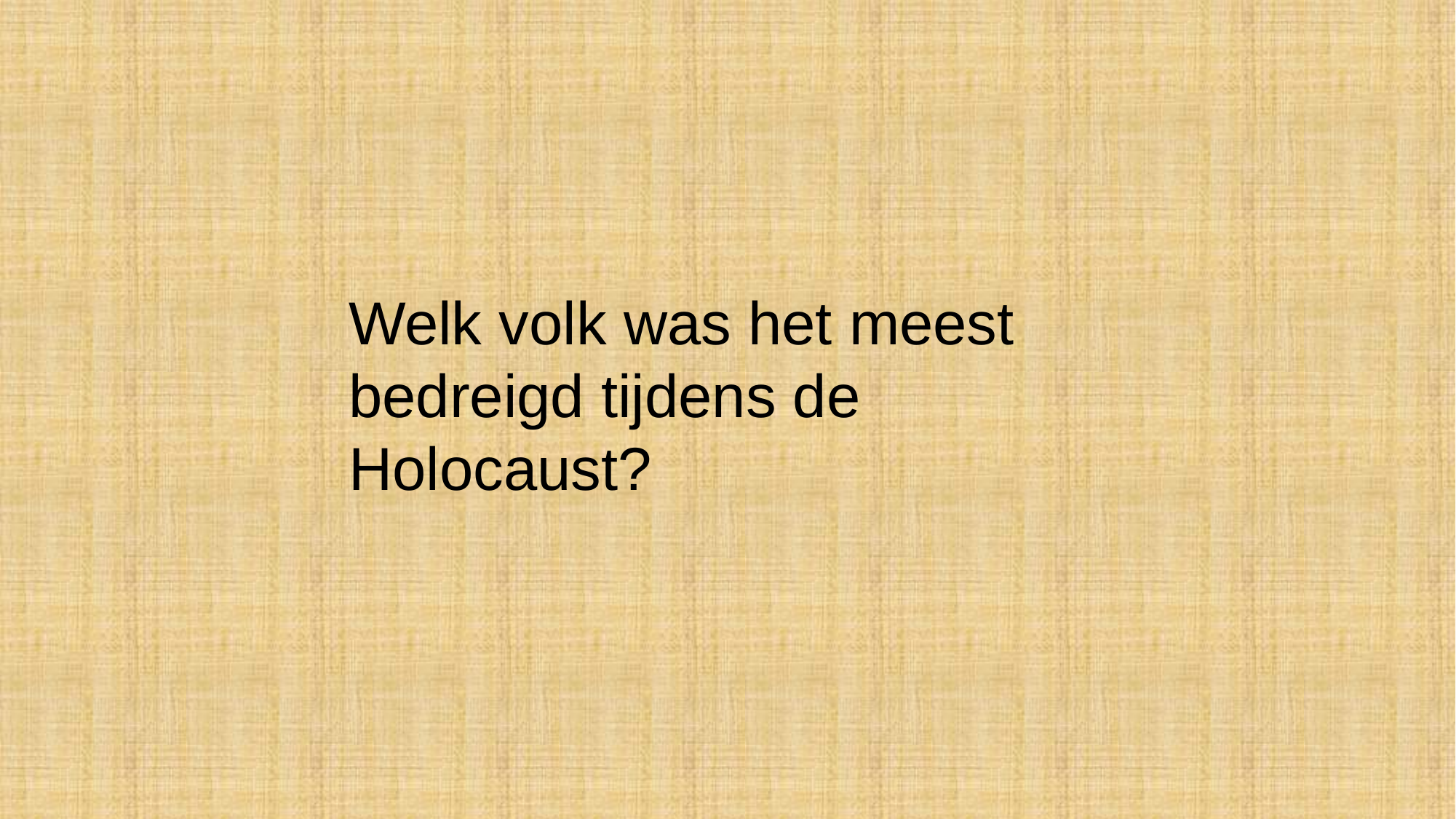

Welk volk was het meest bedreigd tijdens de Holocaust?